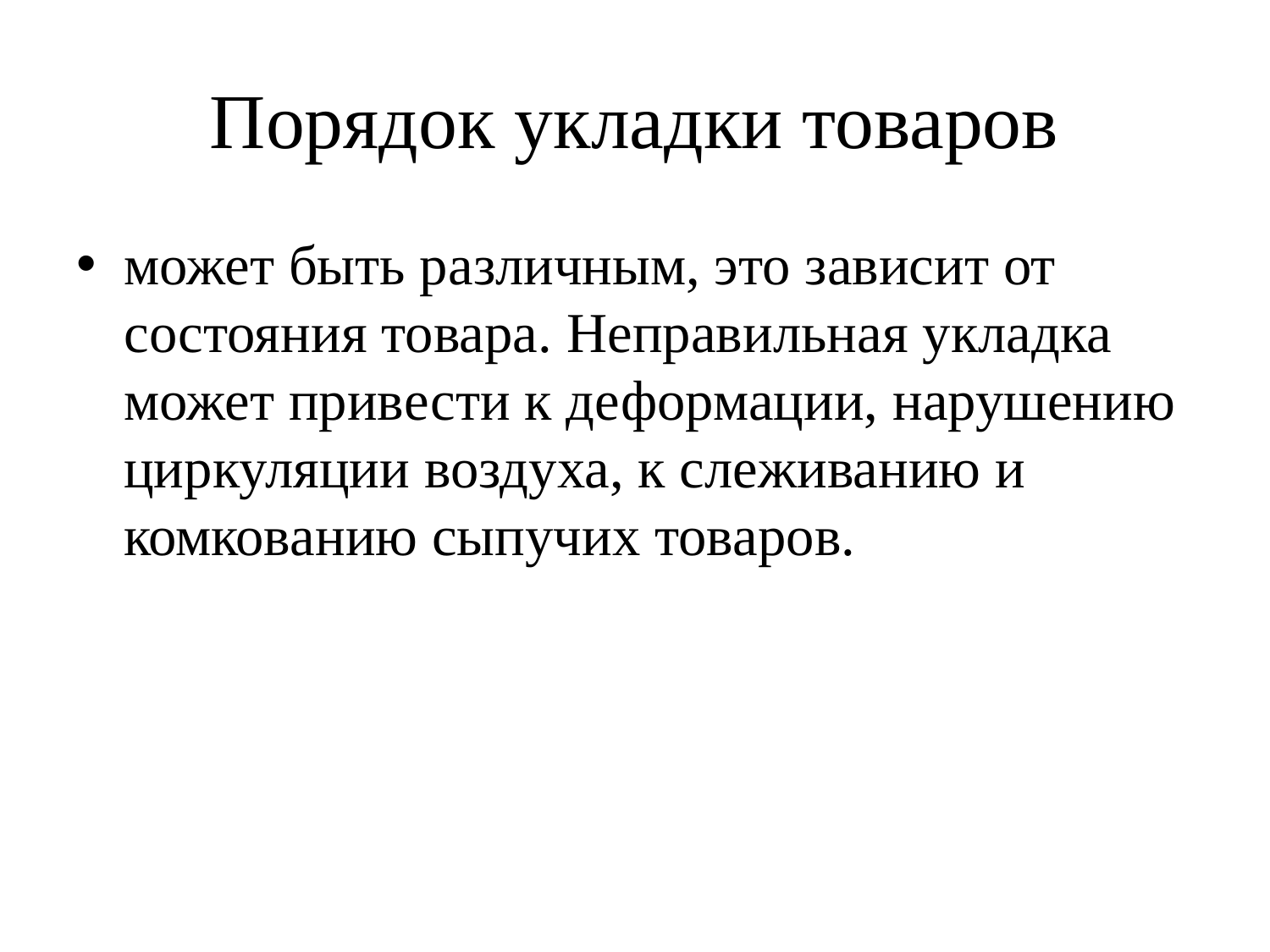

# Порядок укладки товаров
может быть различным, это зависит от состояния товара. Неправильная укладка может привести к деформации, нарушению циркуляции воздуха, к слеживанию и комкованию сыпучих товаров.